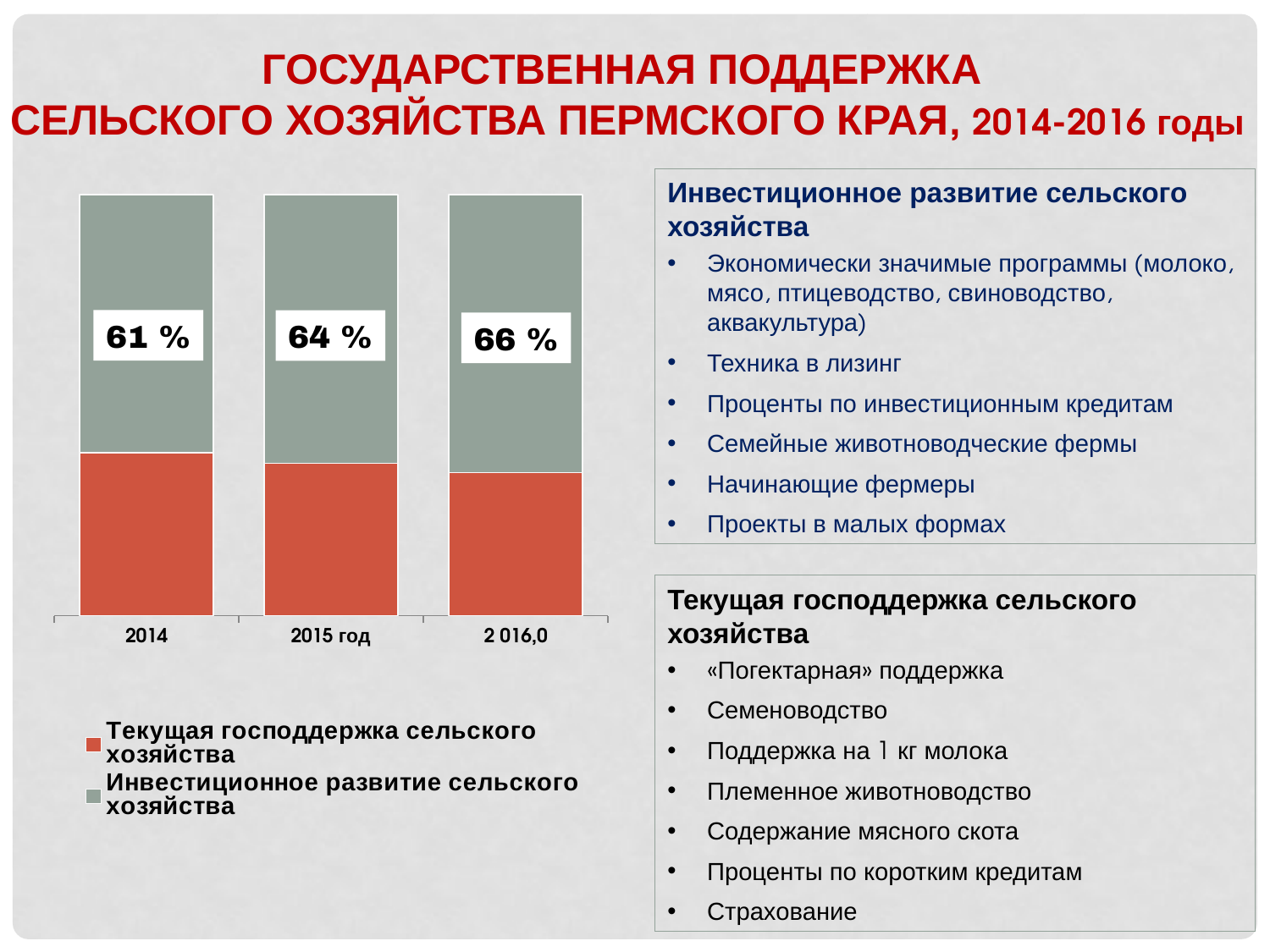

ГОСУДАРСТВЕННАЯ ПОДДЕРЖКА
СЕЛЬСКОГО ХОЗЯЙСТВА ПЕРМСКОГО КРАЯ, 2014-2016 годы
Инвестиционное развитие сельского хозяйства
Экономически значимые программы (молоко, мясо, птицеводство, свиноводство, аквакультура)
Техника в лизинг
Проценты по инвестиционным кредитам
Семейные животноводческие фермы
Начинающие фермеры
Проекты в малых формах

### Chart

| Category | Текущая господдержка сельского хозяйства | Инвестиционное развитие сельского хозяйства |
|---|---|---|
| 2014 | 780432.7000000002 | 1237742.4000000004 |
| 2015 год | 682489.7 | 1202061.0 |
| 2 016,0 | 640767.6999999997 | 1243783.0 |
61 %
64 %
66 %
Текущая господдержка сельского хозяйства
«Погектарная» поддержка
Семеноводство
Поддержка на 1 кг молока
Племенное животноводство
Содержание мясного скота
Проценты по коротким кредитам
Страхование